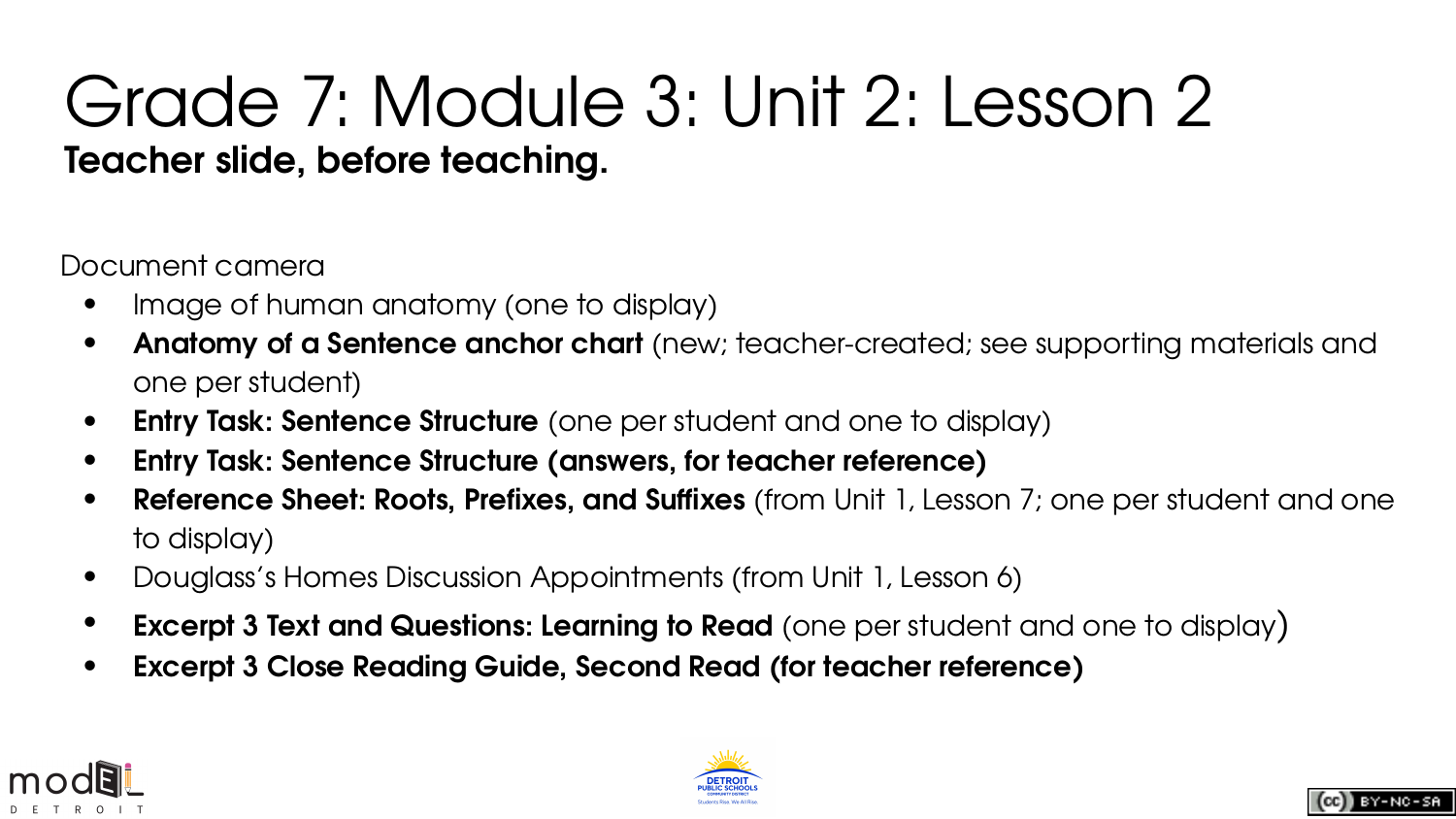

Grade 7: Module 3: Unit 2: Lesson 2
Teacher slide, before teaching.
Document camera
Image of human anatomy (one to display)
Anatomy of a Sentence anchor chart (new; teacher-created; see supporting materials and one per student)
Entry Task: Sentence Structure (one per student and one to display)
Entry Task: Sentence Structure (answers, for teacher reference)
Reference Sheet: Roots, Prefixes, and Suffixes (from Unit 1, Lesson 7; one per student and one to display)
Douglass’s Homes Discussion Appointments (from Unit 1, Lesson 6)
Excerpt 3 Text and Questions: Learning to Read (one per student and one to display)
Excerpt 3 Close Reading Guide, Second Read (for teacher reference)